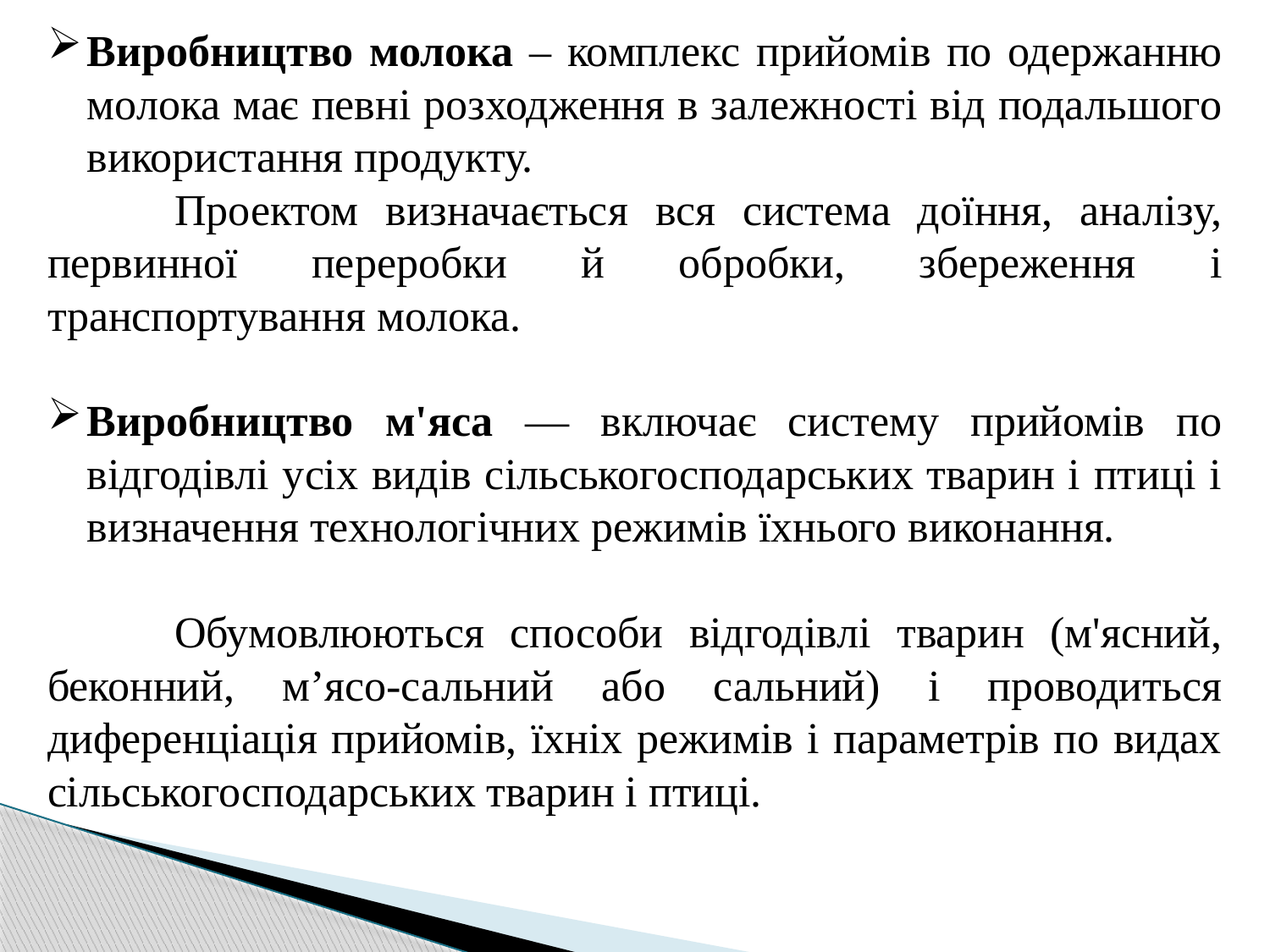

Виробництво молока – комплекс прийомів по одержанню молока має певні розходження в залежності від подальшого використання продукту.
	Проектом визначається вся система доїння, аналізу, первинної переробки й обробки, збереження і транспортування молока.

Виробництво м'яса — включає систему прийомів по відгодівлі усіх видів сільськогосподарських тварин і птиці і визначення технологічних режимів їхнього виконання.

	Обумовлюються способи відгодівлі тварин (м'ясний, беконний, м’ясо-сальний або сальний) і проводиться диференціація прийомів, їхніх режимів і параметрів по видах сільськогосподарських тварин і птиці.